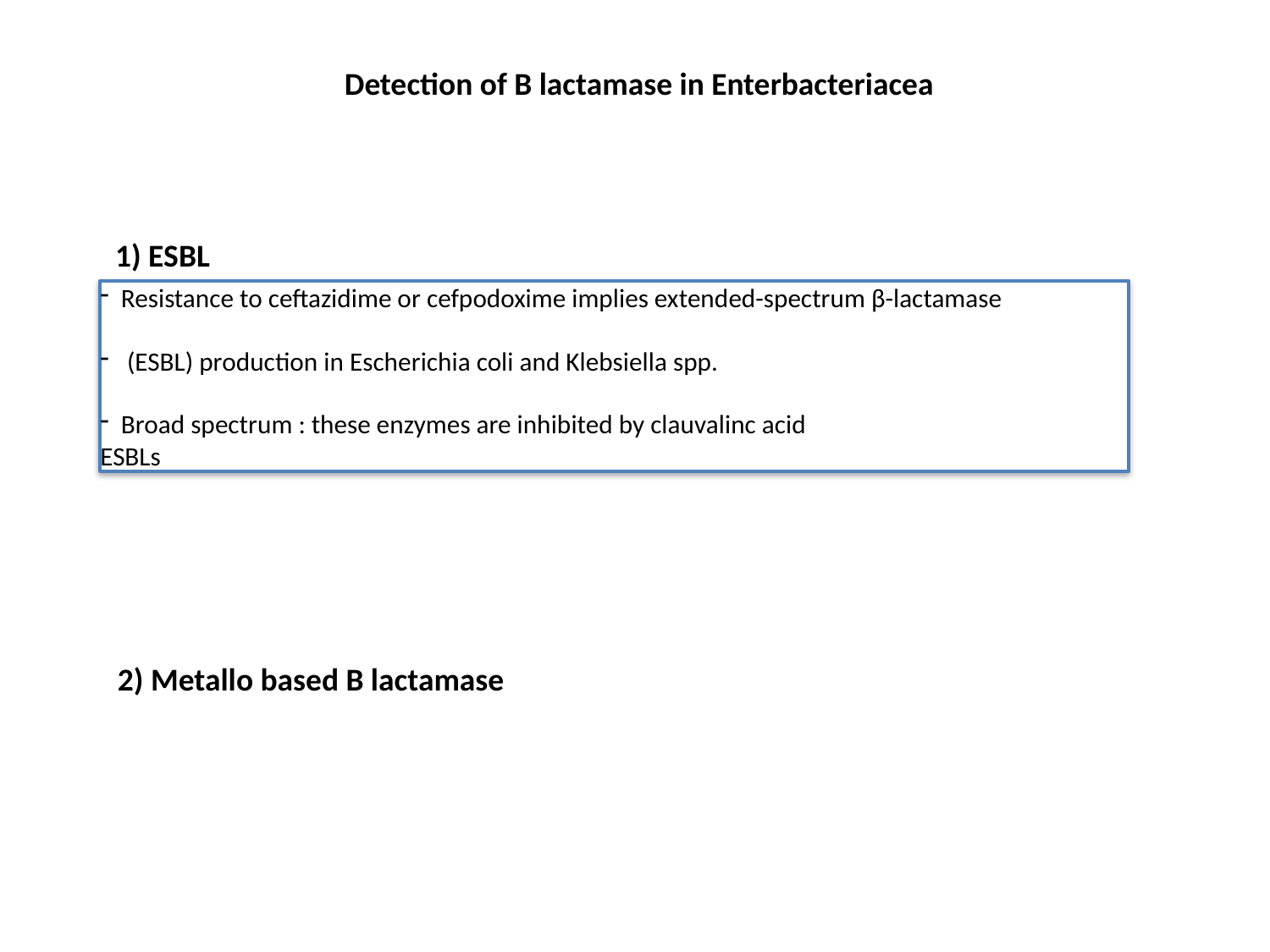

Detection of B lactamase in Enterbacteriacea
1) ESBL
Resistance to ceftazidime or cefpodoxime implies extended-spectrum β-lactamase

 (ESBL) production in Escherichia coli and Klebsiella spp.

Broad spectrum : these enzymes are inhibited by clauvalinc acid
ESBLs
2) Metallo based B lactamase